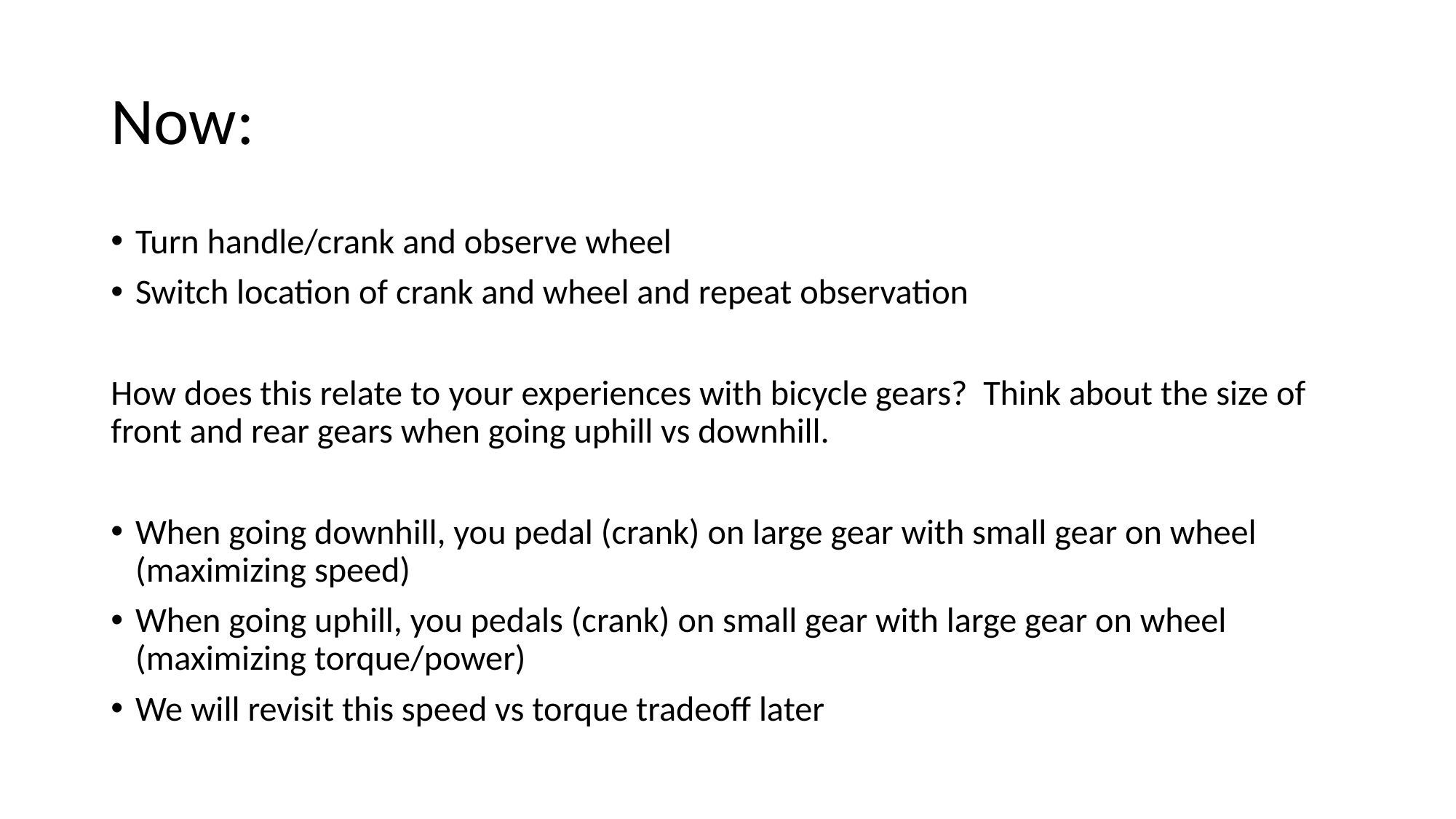

# Now:
Turn handle/crank and observe wheel
Switch location of crank and wheel and repeat observation

How does this relate to your experiences with bicycle gears?  Think about the size of front and rear gears when going uphill vs downhill.

When going downhill, you pedal (crank) on large gear with small gear on wheel (maximizing speed)
When going uphill, you pedals (crank) on small gear with large gear on wheel (maximizing torque/power)
We will revisit this speed vs torque tradeoff later